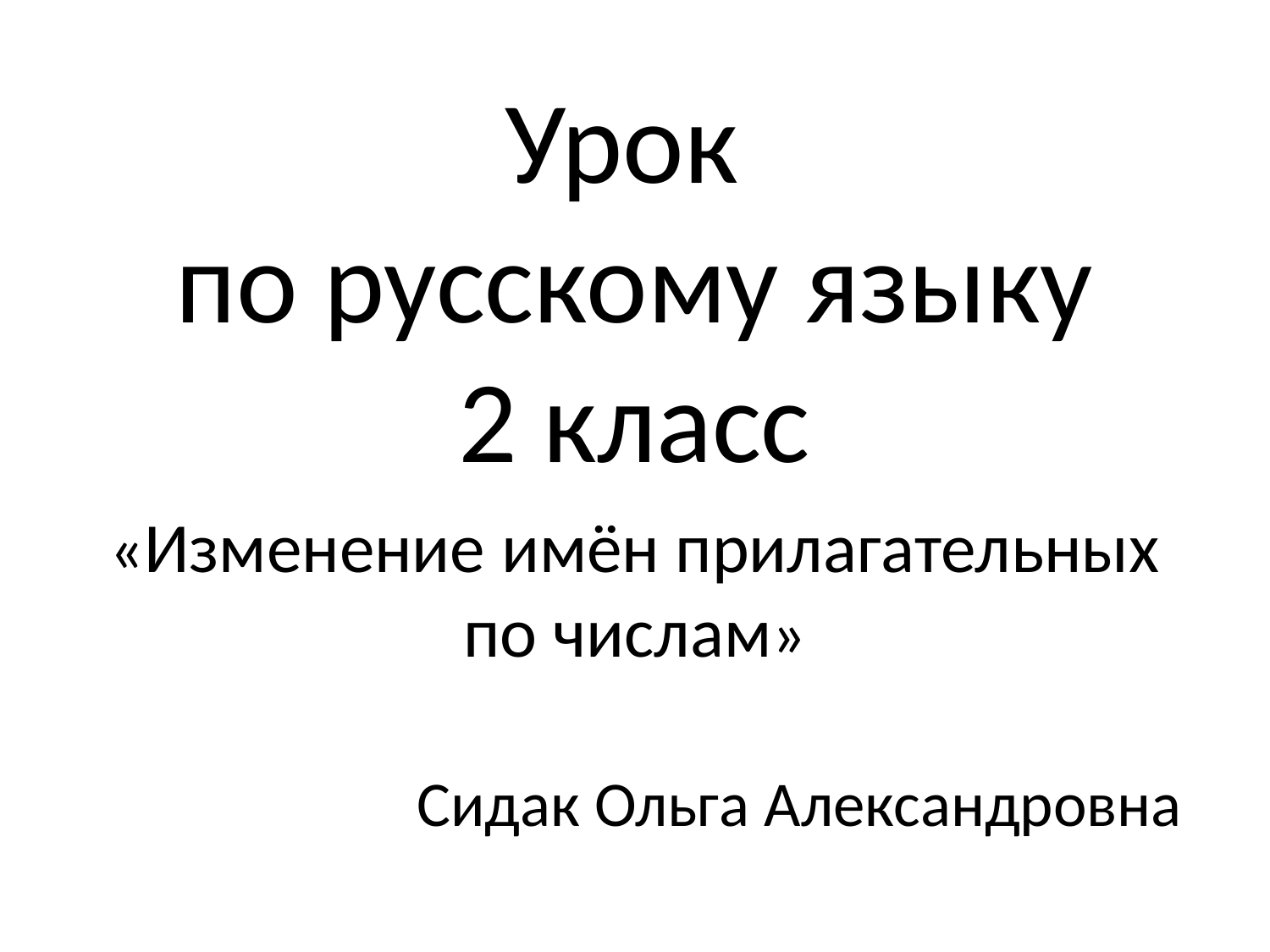

# Урок по русскому языку 2 класс
«Изменение имён прилагательных по числам»

Сидак Ольга Александровна